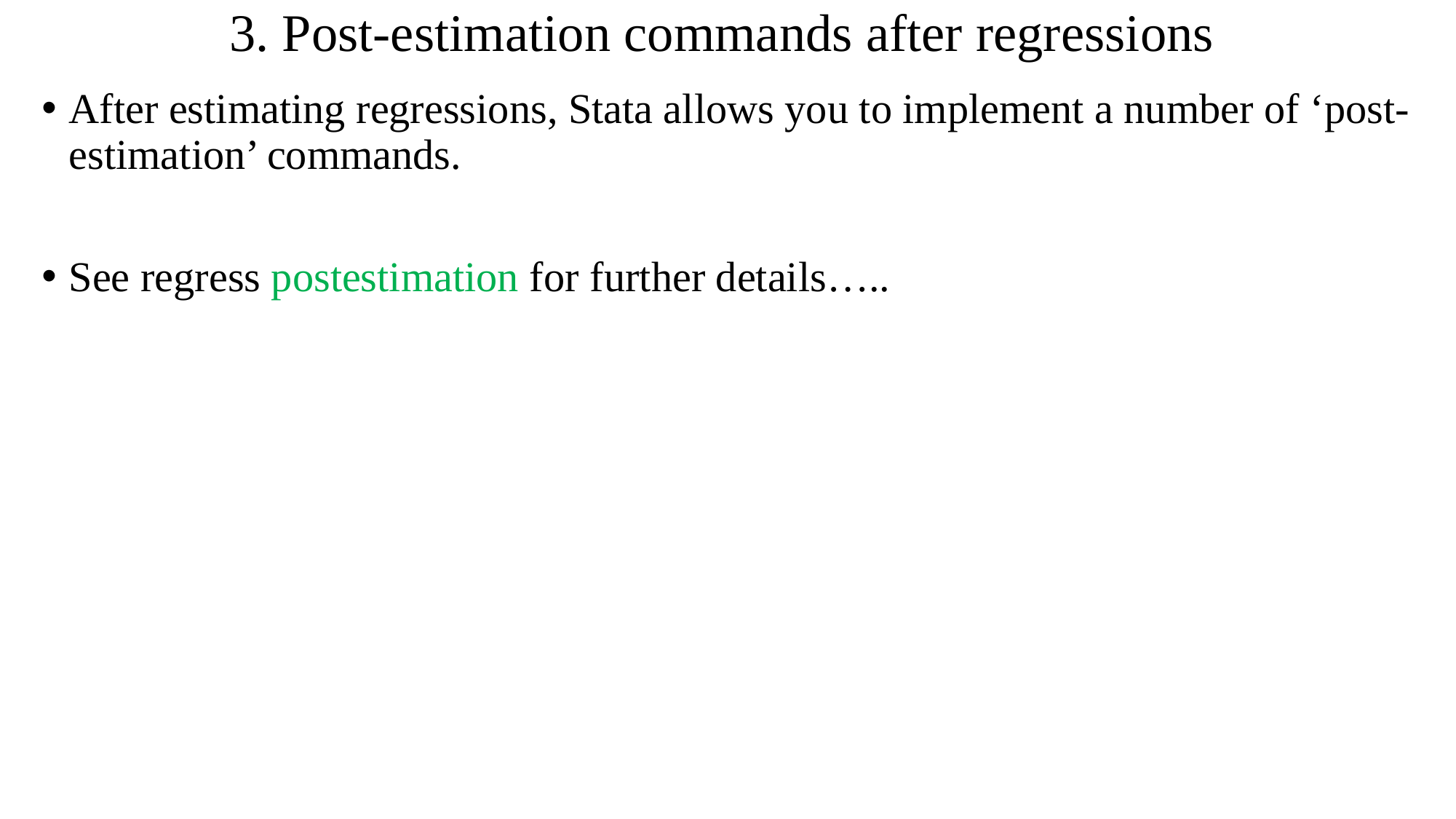

# 3. Post-estimation commands after regressions
After estimating regressions, Stata allows you to implement a number of ‘post-estimation’ commands.

See regress postestimation for further details…..